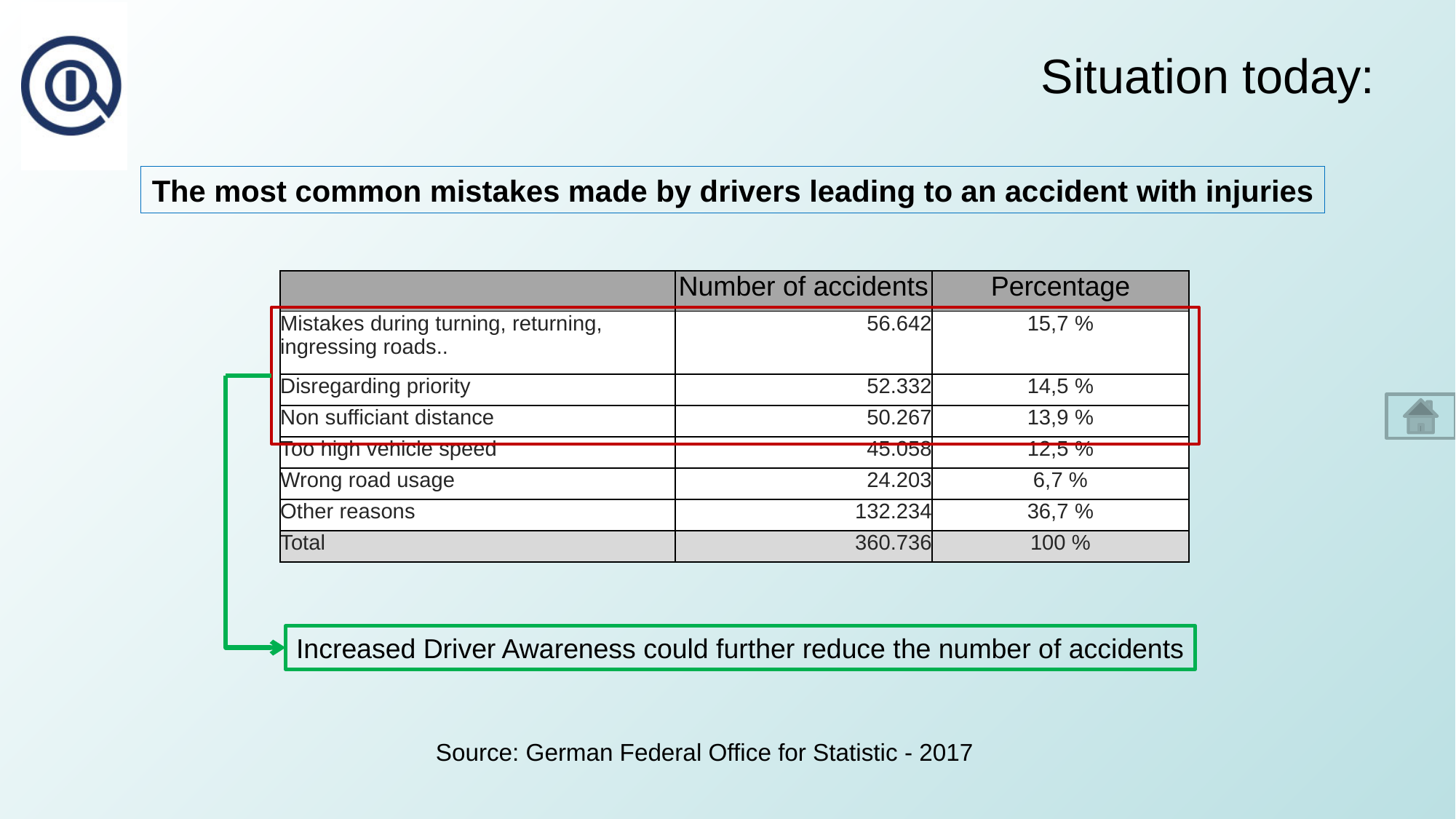

Situation today:
The most common mistakes made by drivers leading to an accident with injuries
|  | Number of accidents | Percentage |
| --- | --- | --- |
| Mistakes during turning, returning, ingressing roads.. | 56.642 | 15,7 % |
| Disregarding priority | 52.332 | 14,5 % |
| Non sufficiant distance | 50.267 | 13,9 % |
| Too high vehicle speed | 45.058 | 12,5 % |
| Wrong road usage | 24.203 | 6,7 % |
| Other reasons | 132.234 | 36,7 % |
| Total | 360.736 | 100 % |

Increased Driver Awareness could further reduce the number of accidents
Source: German Federal Office for Statistic - 2017